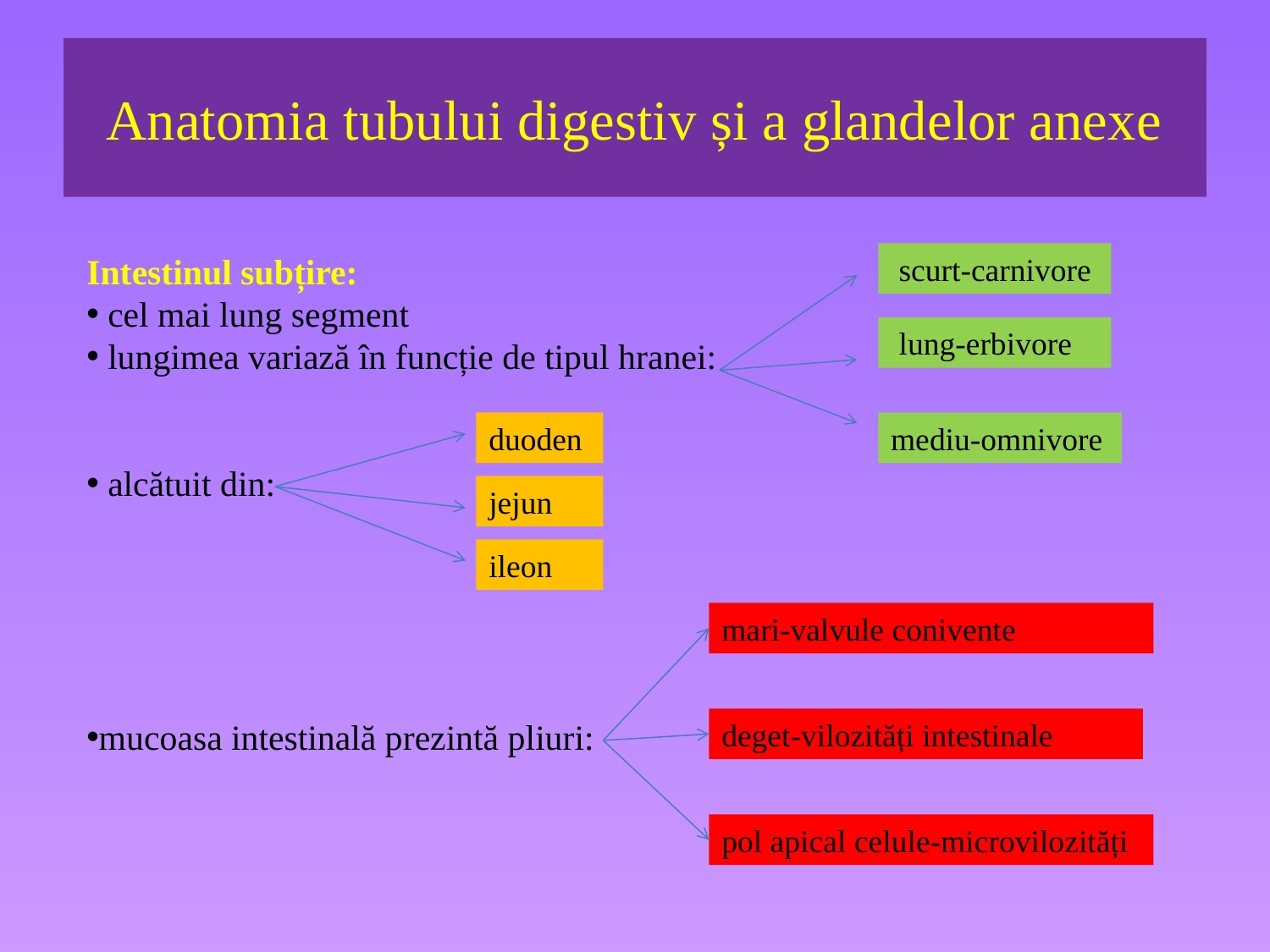

# Anatomia tubului digestiv și a glandelor anexe
Intestinul subțire:
 cel mai lung segment
 lungimea variază în funcție de tipul hranei:

 alcătuit din:

mucoasa intestinală prezintă pliuri:

 scurt-carnivore
 lung-erbivore
duoden
mediu-omnivore
jejun
ileon
mari-valvule conivente
deget-vilozități intestinale
pol apical celule-microvilozități